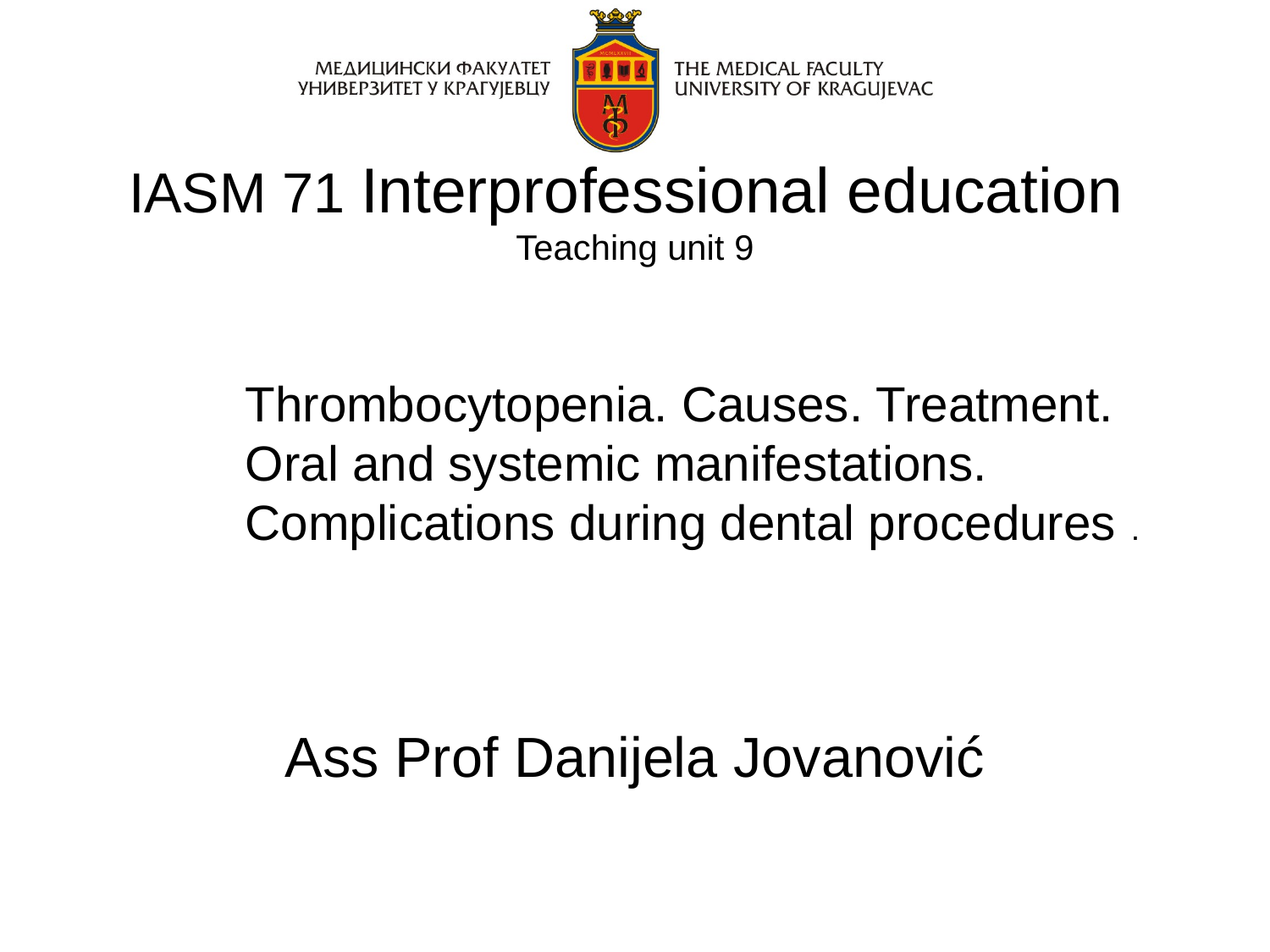

# IASM 71 Interprofessional education Teaching unit 9
Thrombocytopenia. Causes. Treatment.
Oral and systemic manifestations.
Complications during dental procedures .

Ass Prof Danijela Jovanović